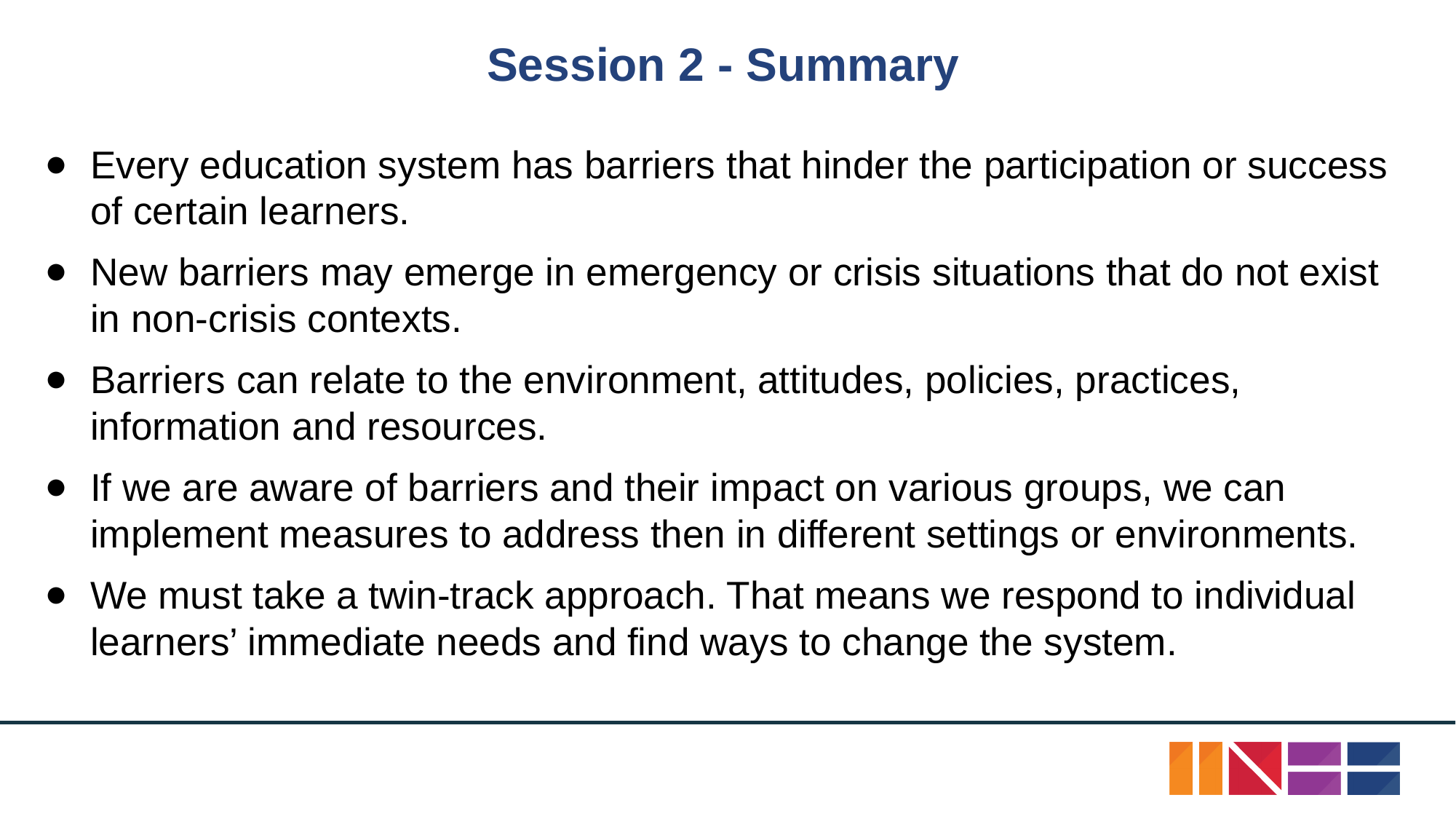

# Session 2 - Summary

Every education system has barriers that hinder the participation or success of certain learners.
New barriers may emerge in emergency or crisis situations that do not exist in non-crisis contexts.
Barriers can relate to the environment, attitudes, policies, practices, information and resources.
If we are aware of barriers and their impact on various groups, we can implement measures to address then in different settings or environments.
We must take a twin-track approach. That means we respond to individual learners’ immediate needs and find ways to change the system.